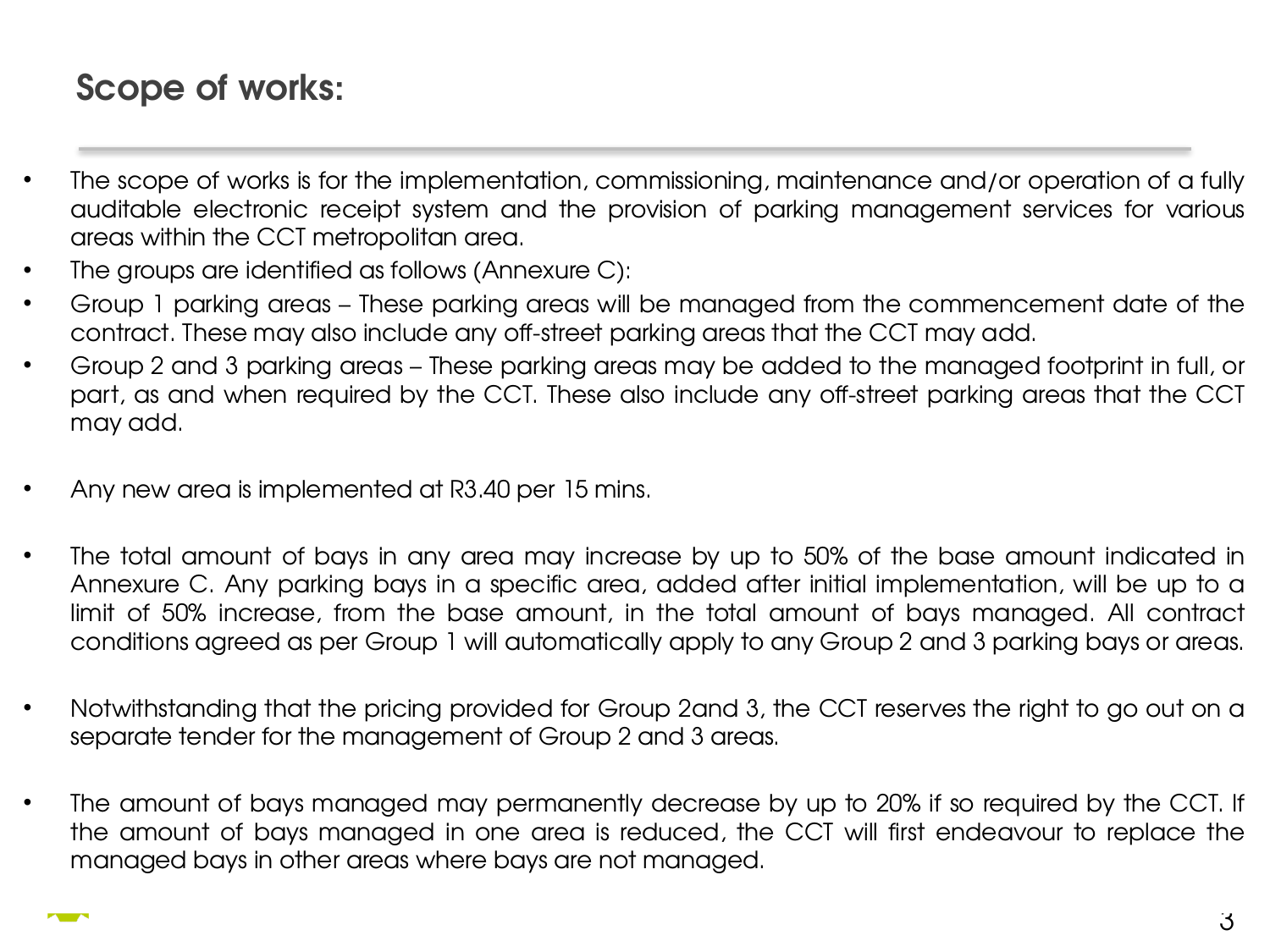

# Scope of works:
The scope of works is for the implementation, commissioning, maintenance and/or operation of a fully auditable electronic receipt system and the provision of parking management services for various areas within the CCT metropolitan area.
The groups are identified as follows (Annexure C):
Group 1 parking areas – These parking areas will be managed from the commencement date of the contract. These may also include any off-street parking areas that the CCT may add.
Group 2 and 3 parking areas – These parking areas may be added to the managed footprint in full, or part, as and when required by the CCT. These also include any off-street parking areas that the CCT may add.

Any new area is implemented at R3.40 per 15 mins.

The total amount of bays in any area may increase by up to 50% of the base amount indicated in Annexure C. Any parking bays in a specific area, added after initial implementation, will be up to a limit of 50% increase, from the base amount, in the total amount of bays managed. All contract conditions agreed as per Group 1 will automatically apply to any Group 2 and 3 parking bays or areas.

Notwithstanding that the pricing provided for Group 2and 3, the CCT reserves the right to go out on a separate tender for the management of Group 2 and 3 areas.

The amount of bays managed may permanently decrease by up to 20% if so required by the CCT. If the amount of bays managed in one area is reduced, the CCT will first endeavour to replace the managed bays in other areas where bays are not managed.

3